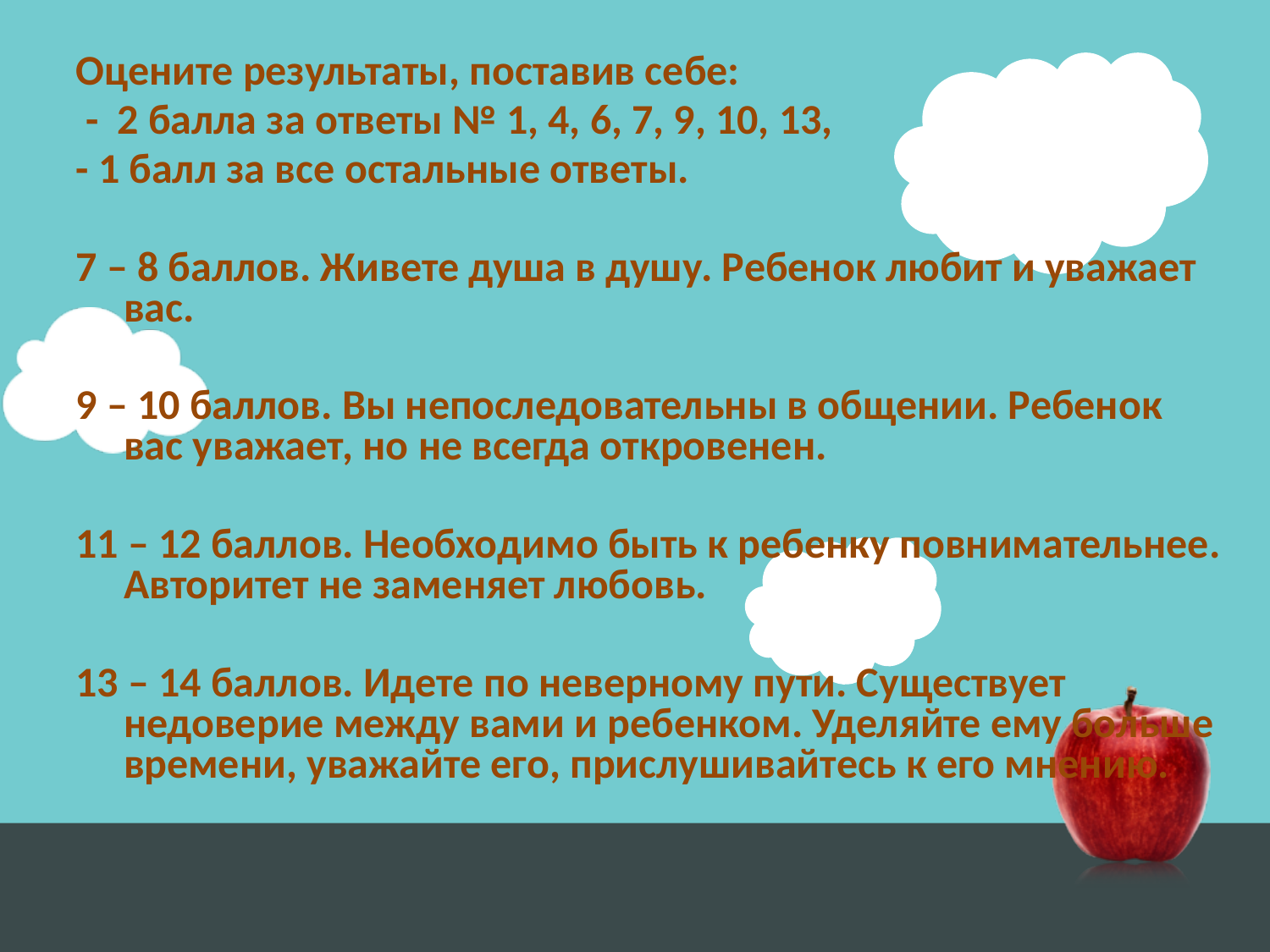

Оцените результаты, поставив себе:
 -  2 балла за ответы № 1, 4, 6, 7, 9, 10, 13,
- 1 балл за все остальные ответы.

7 – 8 баллов. Живете душа в душу. Ребенок любит и уважает вас.

9 – 10 баллов. Вы непоследовательны в общении. Ребенок вас уважает, но не всегда откровенен.

11 – 12 баллов. Необходимо быть к ребенку повнимательнее. Авторитет не заменяет любовь.

13 – 14 баллов. Идете по неверному пути. Существует недоверие между вами и ребенком. Уделяйте ему больше времени, уважайте его, прислушивайтесь к его мнению.